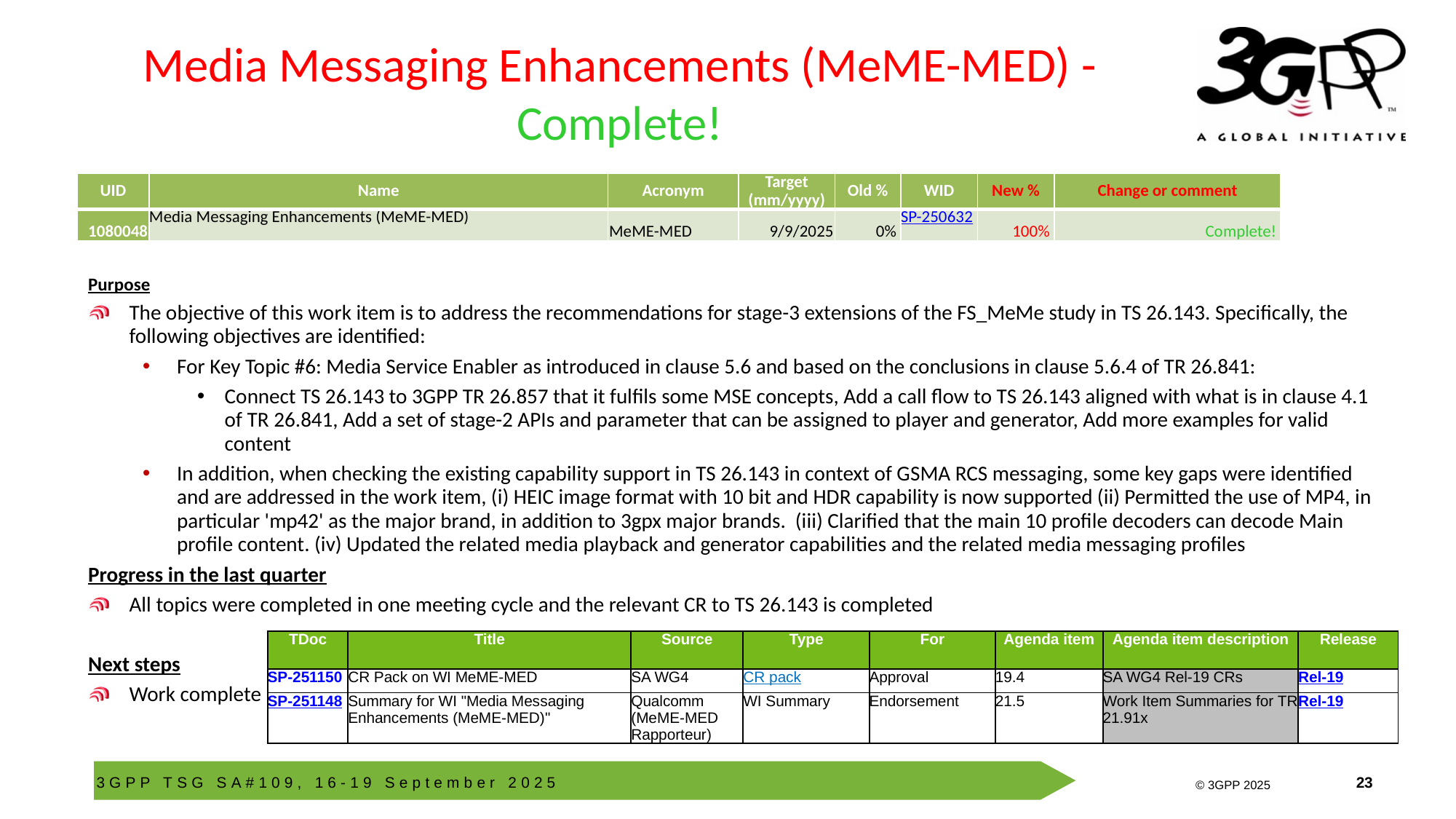

# Media Messaging Enhancements (MeME-MED) - Complete!
| UID | Name | Acronym | Target (mm/yyyy) | Old % | WID | New % | Change or comment |
| --- | --- | --- | --- | --- | --- | --- | --- |
| 1080048 | Media Messaging Enhancements (MeME-MED) | MeME-MED | 9/9/2025 | 0% | SP-250632 | 100% | Complete! |
Purpose
The objective of this work item is to address the recommendations for stage-3 extensions of the FS_MeMe study in TS 26.143. Specifically, the following objectives are identified:
For Key Topic #6: Media Service Enabler as introduced in clause 5.6 and based on the conclusions in clause 5.6.4 of TR 26.841:
Connect TS 26.143 to 3GPP TR 26.857 that it fulfils some MSE concepts, Add a call flow to TS 26.143 aligned with what is in clause 4.1 of TR 26.841, Add a set of stage-2 APIs and parameter that can be assigned to player and generator, Add more examples for valid content
In addition, when checking the existing capability support in TS 26.143 in context of GSMA RCS messaging, some key gaps were identified and are addressed in the work item, (i) HEIC image format with 10 bit and HDR capability is now supported (ii) Permitted the use of MP4, in particular 'mp42' as the major brand, in addition to 3gpx major brands.  (iii) Clarified that the main 10 profile decoders can decode Main profile content. (iv) Updated the related media playback and generator capabilities and the related media messaging profiles
Progress in the last quarter
All topics were completed in one meeting cycle and the relevant CR to TS 26.143 is completed

Next steps
Work complete

| TDoc | Title | Source | Type | For | Agenda item | Agenda item description | Release |
| --- | --- | --- | --- | --- | --- | --- | --- |
| SP-251150 | CR Pack on WI MeME-MED | SA WG4 | CR pack | Approval | 19.4 | SA WG4 Rel-19 CRs | Rel-19 |
| SP-251148 | Summary for WI "Media Messaging Enhancements (MeME-MED)" | Qualcomm (MeME-MED Rapporteur) | WI Summary | Endorsement | 21.5 | Work Item Summaries for TR 21.91x | Rel-19 |